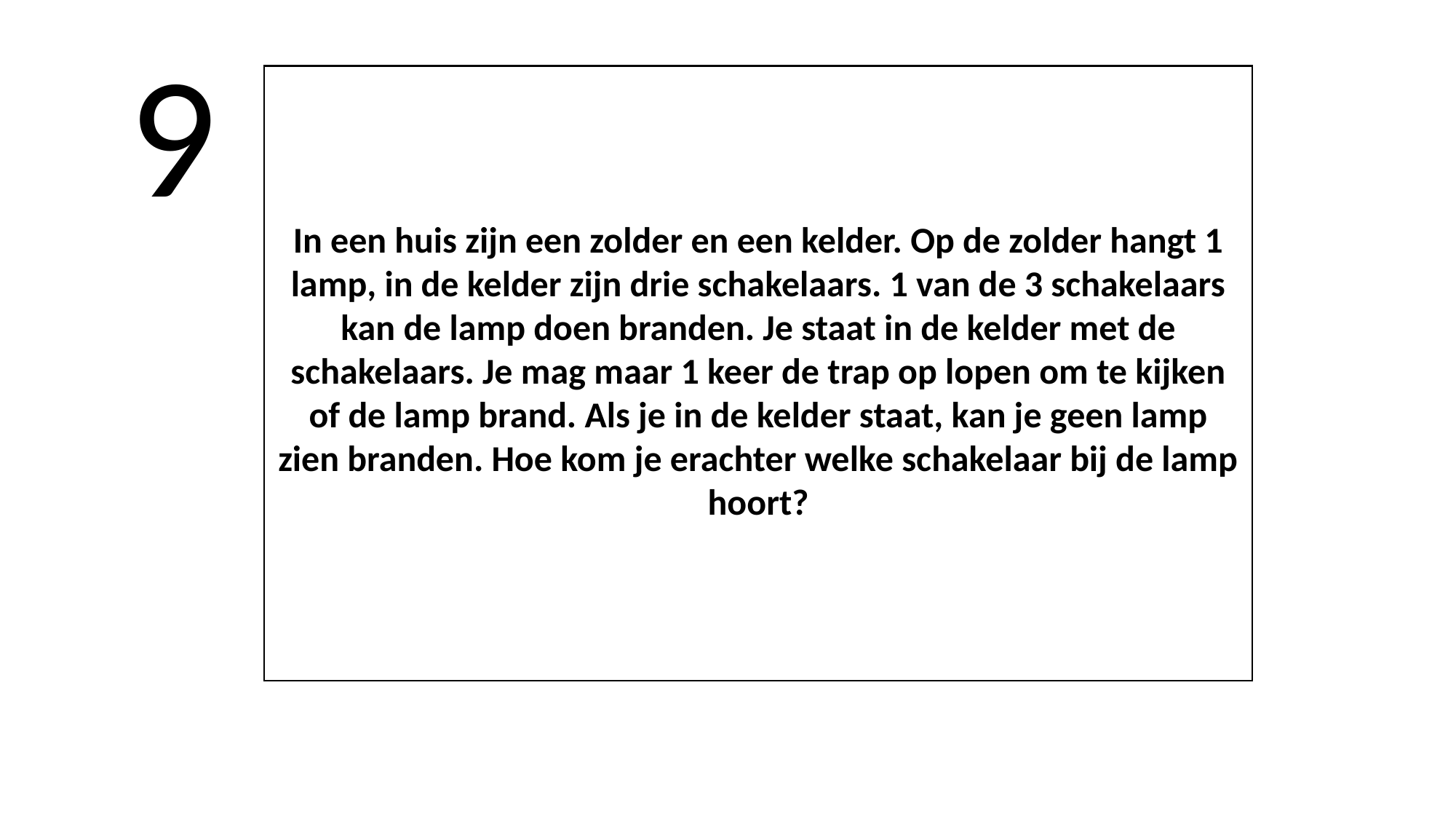

#
9

In een huis zijn een zolder en een kelder. Op de zolder hangt 1 lamp, in de kelder zijn drie schakelaars. 1 van de 3 schakelaars kan de lamp doen branden. Je staat in de kelder met de schakelaars. Je mag maar 1 keer de trap op lopen om te kijken of de lamp brand. Als je in de kelder staat, kan je geen lamp zien branden. Hoe kom je erachter welke schakelaar bij de lamp hoort?